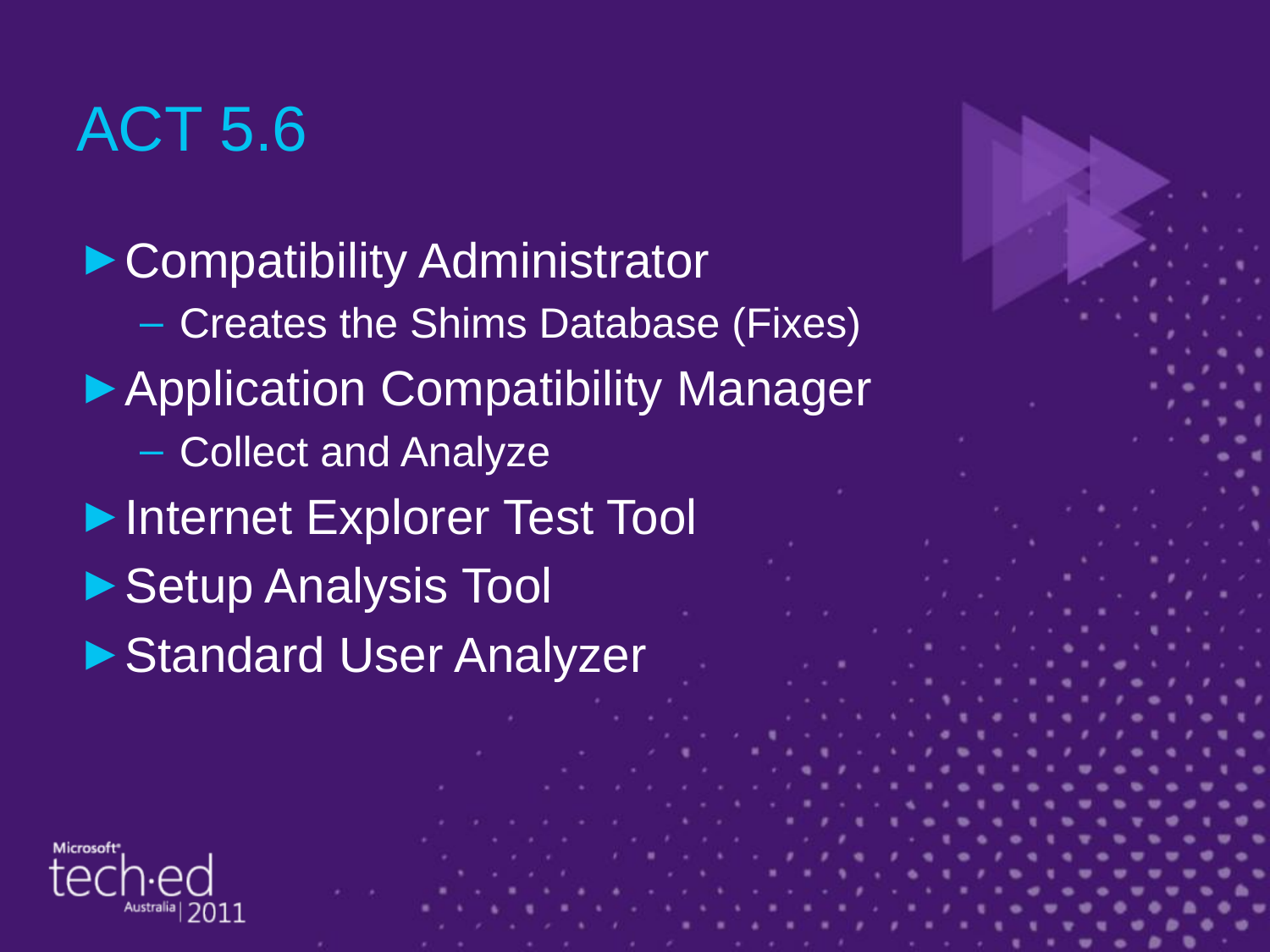

# ACT 5.6
Compatibility Administrator
Creates the Shims Database (Fixes)
Application Compatibility Manager
Collect and Analyze
Internet Explorer Test Tool
Setup Analysis Tool
Standard User Analyzer